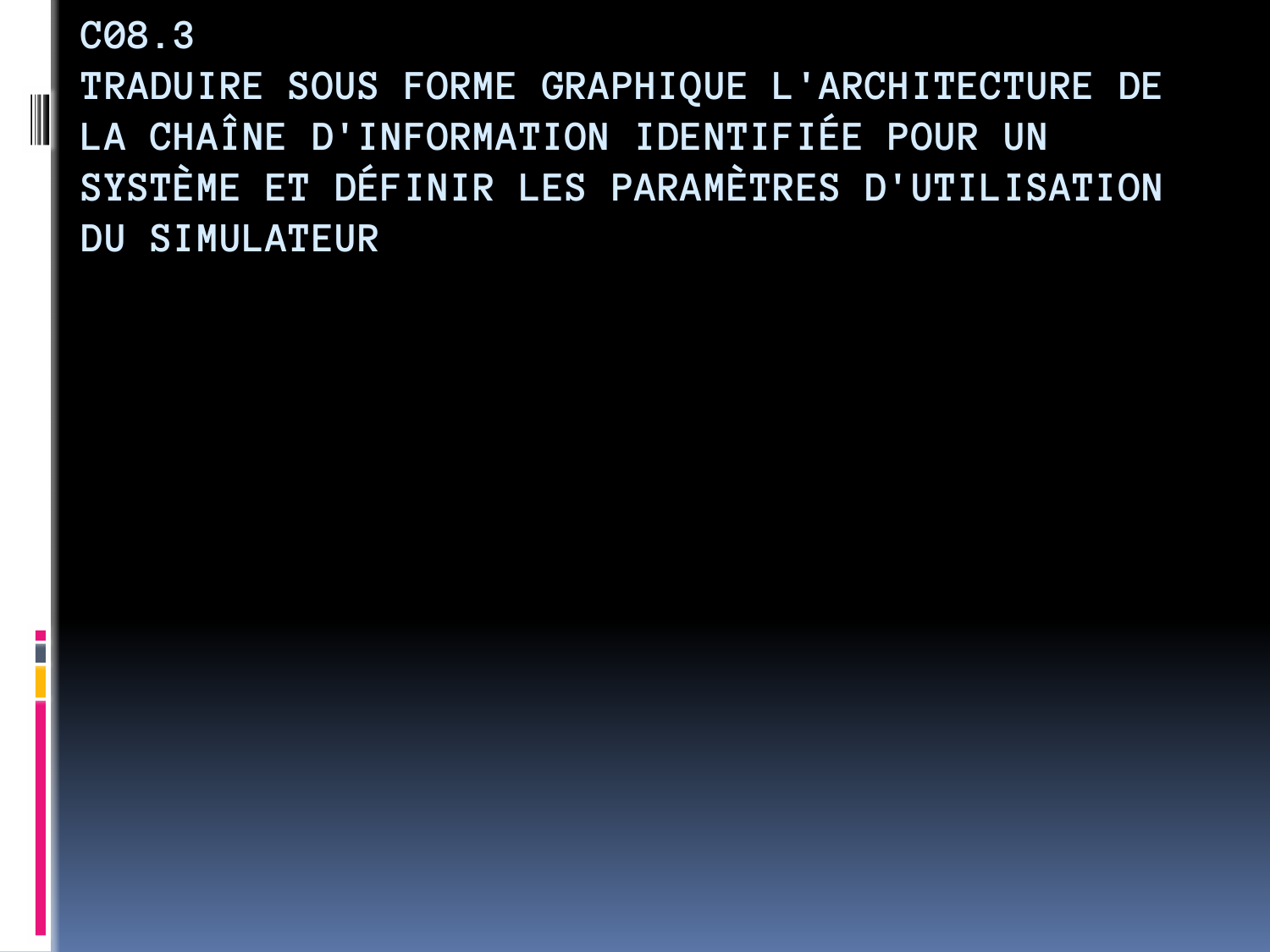

# C08.3 Traduire sous forme graphique l'architecture de la chaîne d'information identifiée pour un système et définir les paramètres d'utilisation du simulateur